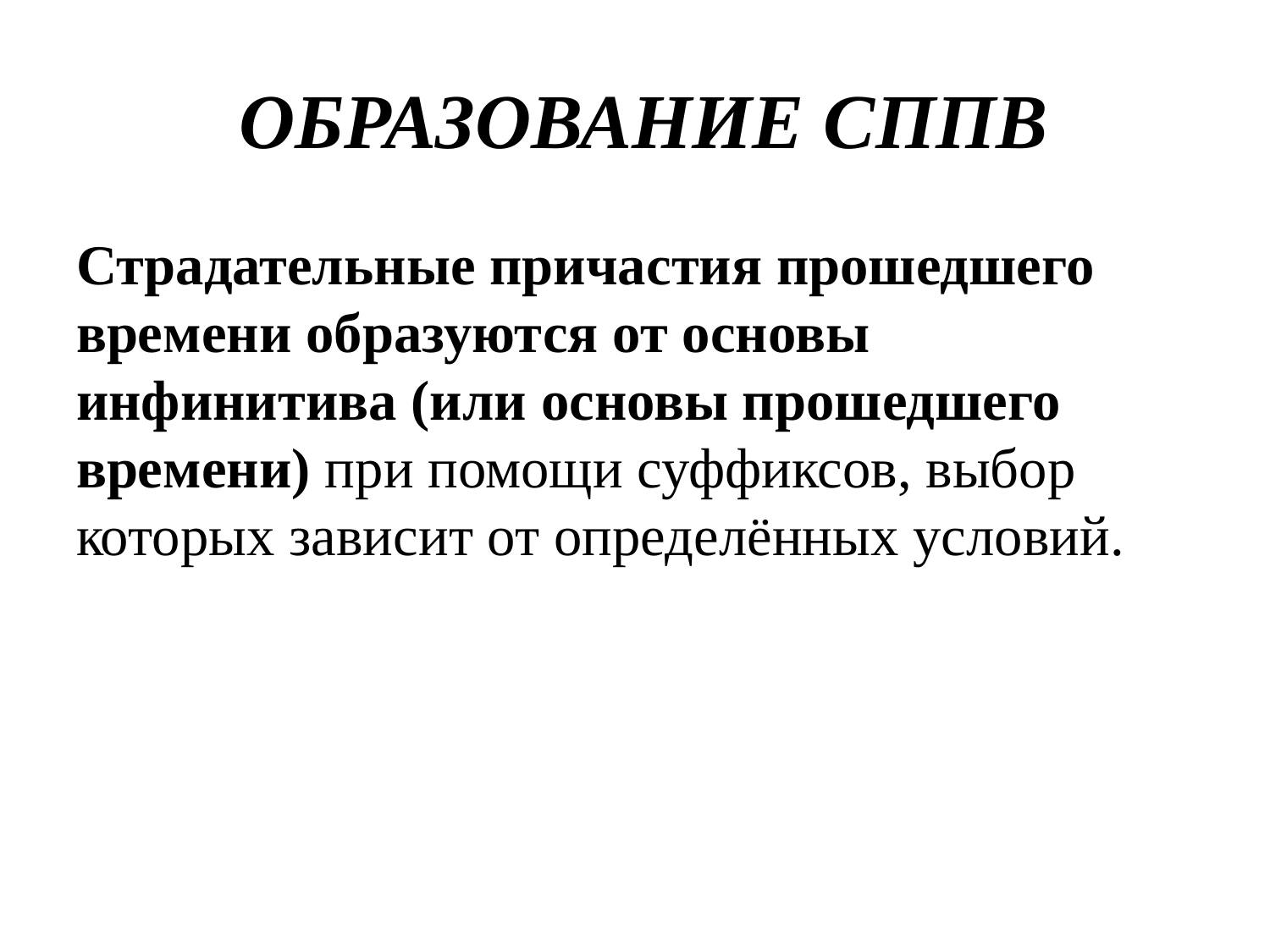

# ОБРАЗОВАНИЕ СППВ
Страдательные причастия прошедшего времени образуются от основы инфинитива (или основы прошедшего времени) при помощи суффиксов, выбор которых зависит от определённых условий.